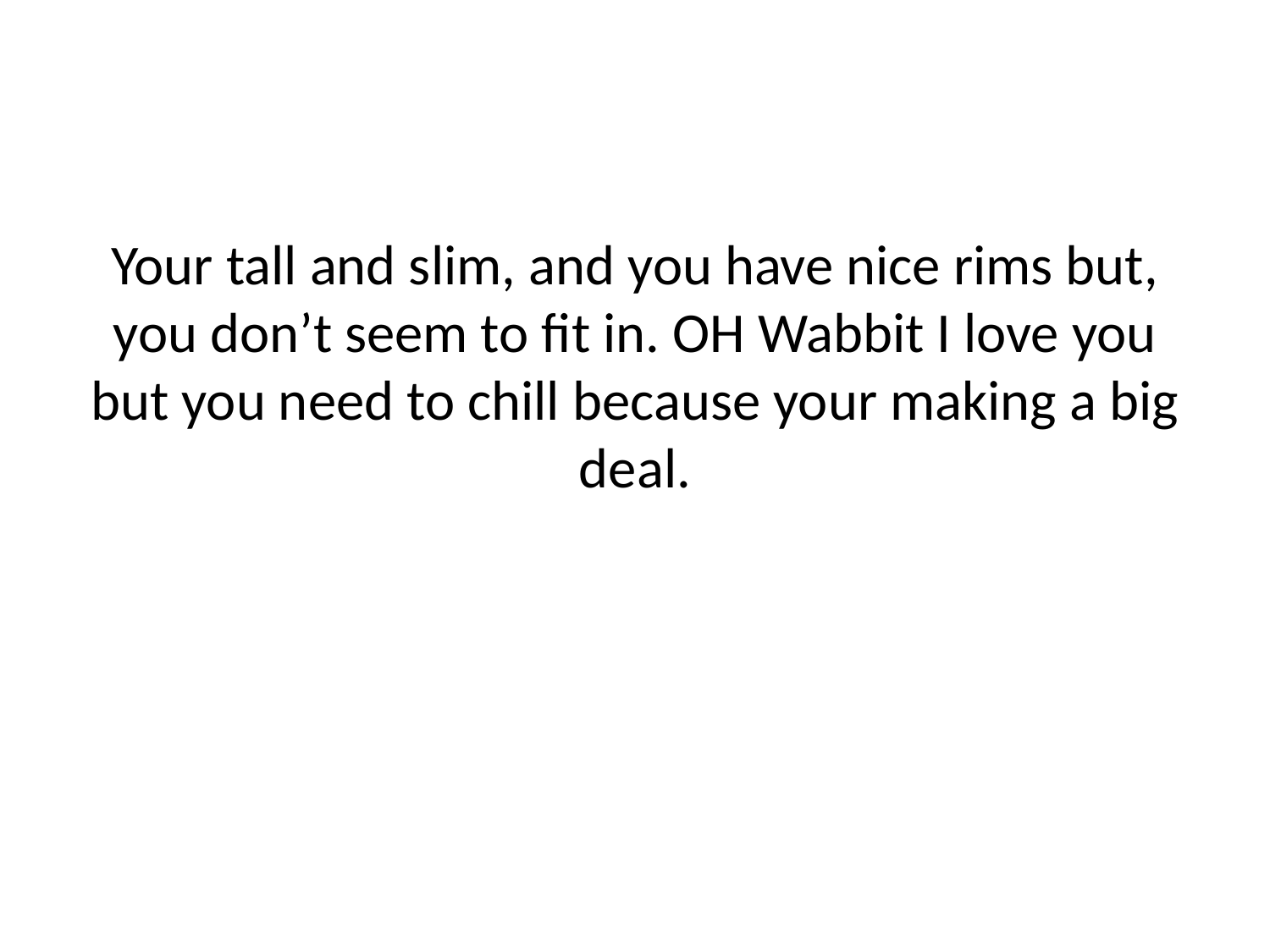

Your tall and slim, and you have nice rims but, you don’t seem to fit in. OH Wabbit I love you but you need to chill because your making a big deal.